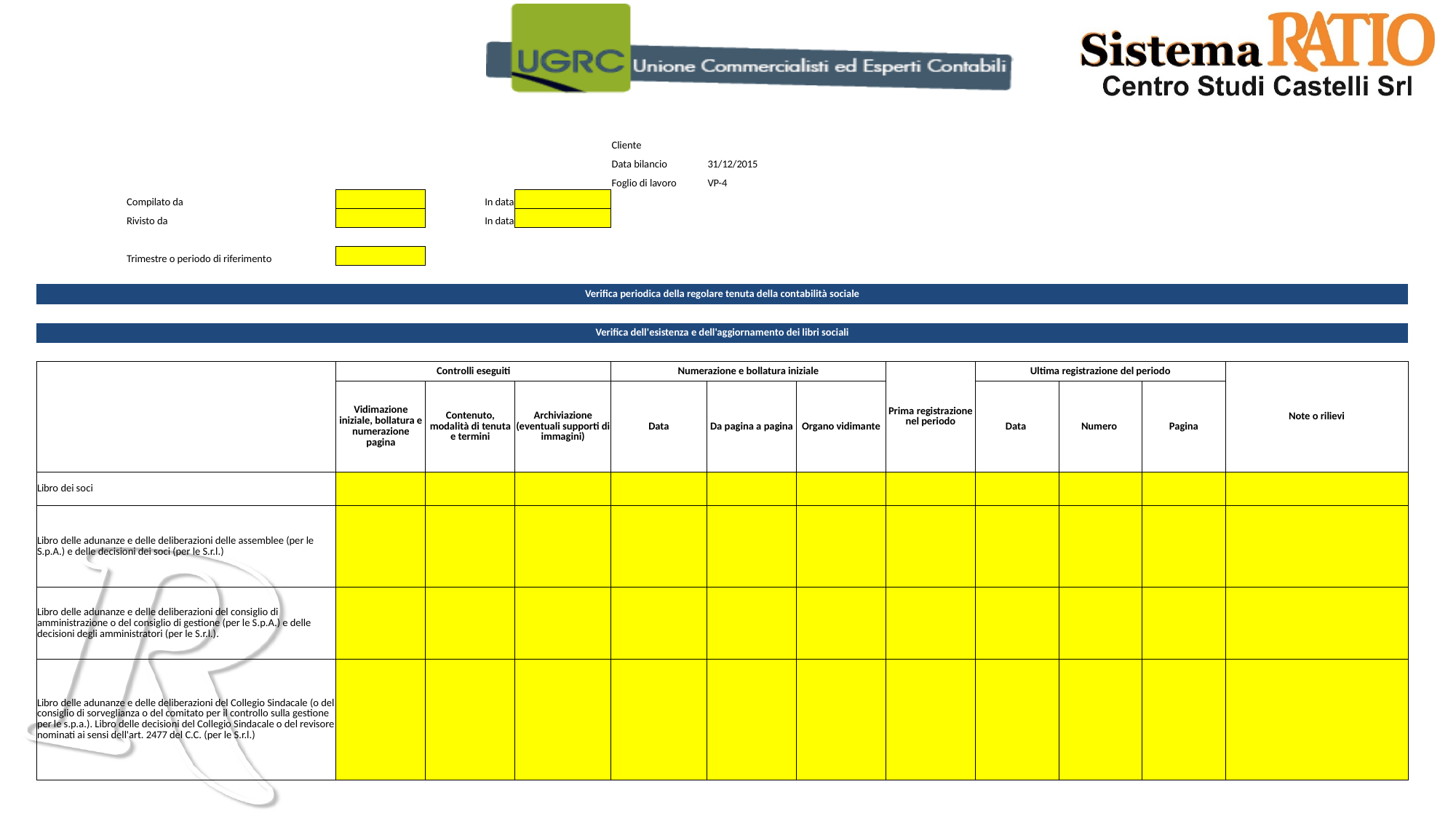

|  |  |  |  |  | Cliente |  |  |  |  |  |  |  |
| --- | --- | --- | --- | --- | --- | --- | --- | --- | --- | --- | --- | --- |
|  |  |  |  |  | Data bilancio | 31/12/2015 |  |  |  |  |  |  |
|  |  |  |  |  | Foglio di lavoro | VP-4 |  |  |  |  |  |  |
|  | Compilato da |  | In data |  |  |  |  |  |  |  |  |  |
|  | Rivisto da |  | In data |  |  |  |  |  |  |  |  |  |
|  |  |  |  |  |  |  |  |  |  |  |  |  |
|  | Trimestre o periodo di riferimento |  |  |  |  |  |  |  |  |  |  |  |
|  |  |  |  |  |  |  |  |  |  |  |  |  |
| Verifica periodica della regolare tenuta della contabilità sociale |  |  |  |  |  |  |  |  |  |  |  |  |
|  |  |  |  |  |  |  |  |  |  |  |  |  |
| Verifica dell'esistenza e dell'aggiornamento dei libri sociali |  |  |  |  |  |  |  |  |  |  |  |  |
|  |  |  |  |  |  |  |  |  |  |  |  |  |
|  |  | Controlli eseguiti |  |  | Numerazione e bollatura iniziale |  |  | Prima registrazione nel periodo | Ultima registrazione del periodo |  |  | Note o rilievi |
|  |  | Vidimazione iniziale, bollatura e numerazione pagina | Contenuto, modalità di tenuta e termini | Archiviazione (eventuali supporti di immagini) | Data | Da pagina a pagina | Organo vidimante |  | Data | Numero | Pagina |  |
| Libro dei soci |  |  |  |  |  |  |  |  |  |  |  |  |
| Libro delle adunanze e delle deliberazioni delle assemblee (per le S.p.A.) e delle decisioni dei soci (per le S.r.l.) |  |  |  |  |  |  |  |  |  |  |  |  |
| Libro delle adunanze e delle deliberazioni del consiglio di amministrazione o del consiglio di gestione (per le S.p.A.) e delle decisioni degli amministratori (per le S.r.l.). |  |  |  |  |  |  |  |  |  |  |  |  |
| Libro delle adunanze e delle deliberazioni del Collegio Sindacale (o del consiglio di sorveglianza o del comitato per il controllo sulla gestione per le s.p.a.). Libro delle decisioni del Collegio Sindacale o del revisore nominati ai sensi dell'art. 2477 del C.C. (per le S.r.l.) |  |  |  |  |  |  |  |  |  |  |  |  |